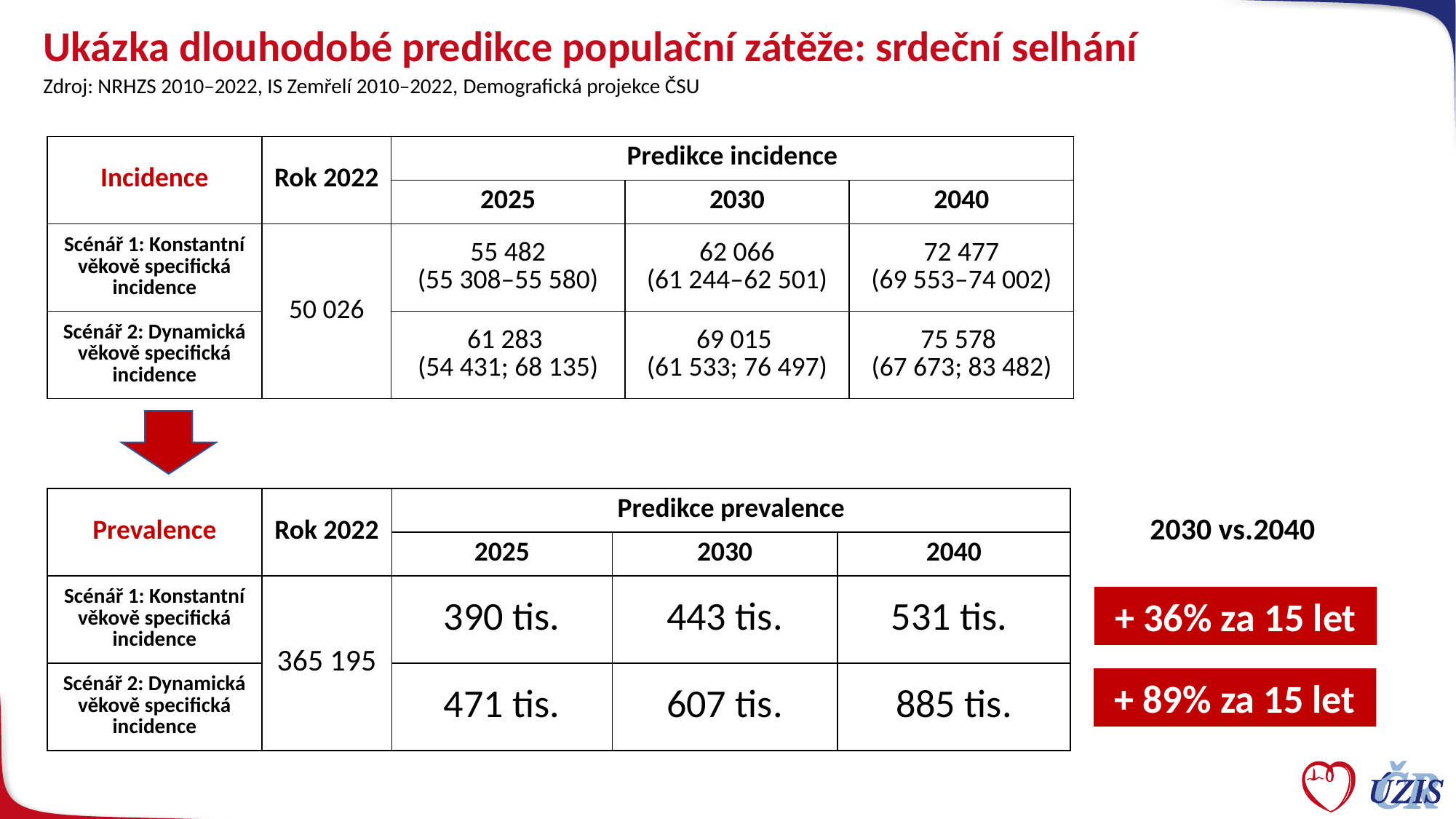

# Ukázka dlouhodobé predikce populační zátěže: srdeční selhání
Zdroj: NRHZS 2010–2022, IS Zemřelí 2010–2022, Demografická projekce ČSU
| Incidence | Rok 2022 | Predikce incidence |  |  |
| --- | --- | --- | --- | --- |
|  | Rok 2021 | 2025 | 2030 | 2040 |
| Scénář 1: Konstantní věkově specifická incidence | 50 026 | 55 482 (55 308–55 580) | 62 066 (61 244–62 501) | 72 477 (69 553–74 002) |
| Scénář 2: Dynamická věkově specifická incidence | 50 026 | 61 283 (54 431; 68 135) | 69 015 (61 533; 76 497) | 75 578 (67 673; 83 482) |

| Prevalence | Rok 2022 | Predikce prevalence |  |  |
| --- | --- | --- | --- | --- |
|  | Rok 2021 | 2025 | 2030 | 2040 |
| Scénář 1: Konstantní věkově specifická incidence | 365 195 | 390 tis. | 443 tis. | 531 tis. |
| Scénář 2: Dynamická věkově specifická incidence | 365 195 | 471 tis. | 607 tis. | 885 tis. |
2030 vs.2040
+ 36% za 15 let
+ 89% za 15 let